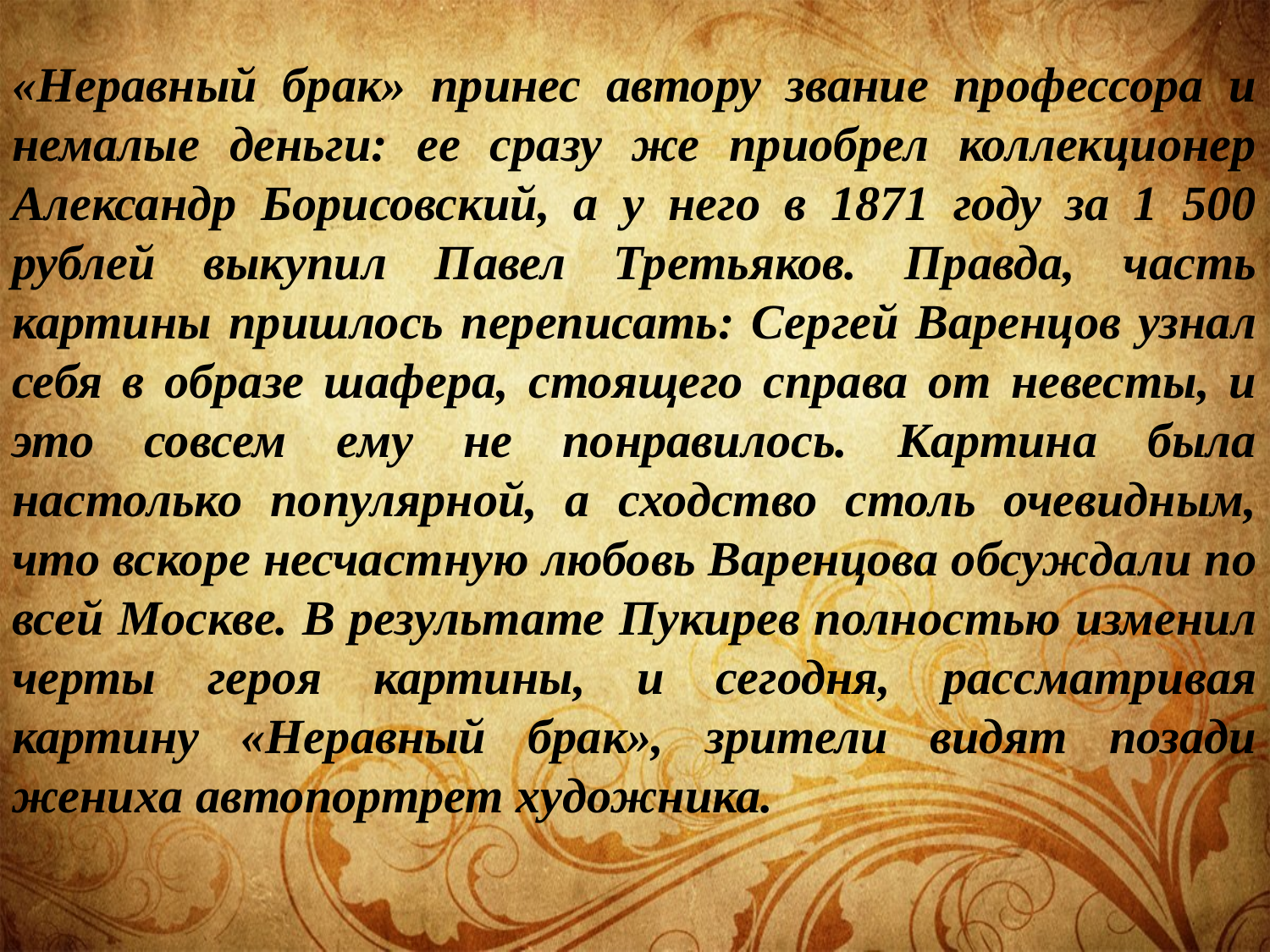

«Неравный брак» принес автору звание профессора и немалые деньги: ее сразу же приобрел коллекционер Александр Борисовский, а у него в 1871 году за 1 500 рублей выкупил Павел Третьяков. Правда, часть картины пришлось переписать: Сергей Варенцов узнал себя в образе шафера, стоящего справа от невесты, и это совсем ему не понравилось. Картина была настолько популярной, а сходство столь очевидным, что вскоре несчастную любовь Варенцова обсуждали по всей Москве. В результате Пукирев полностью изменил черты героя картины, и сегодня, рассматривая картину «Неравный брак», зрители видят позади жениха автопортрет художника.